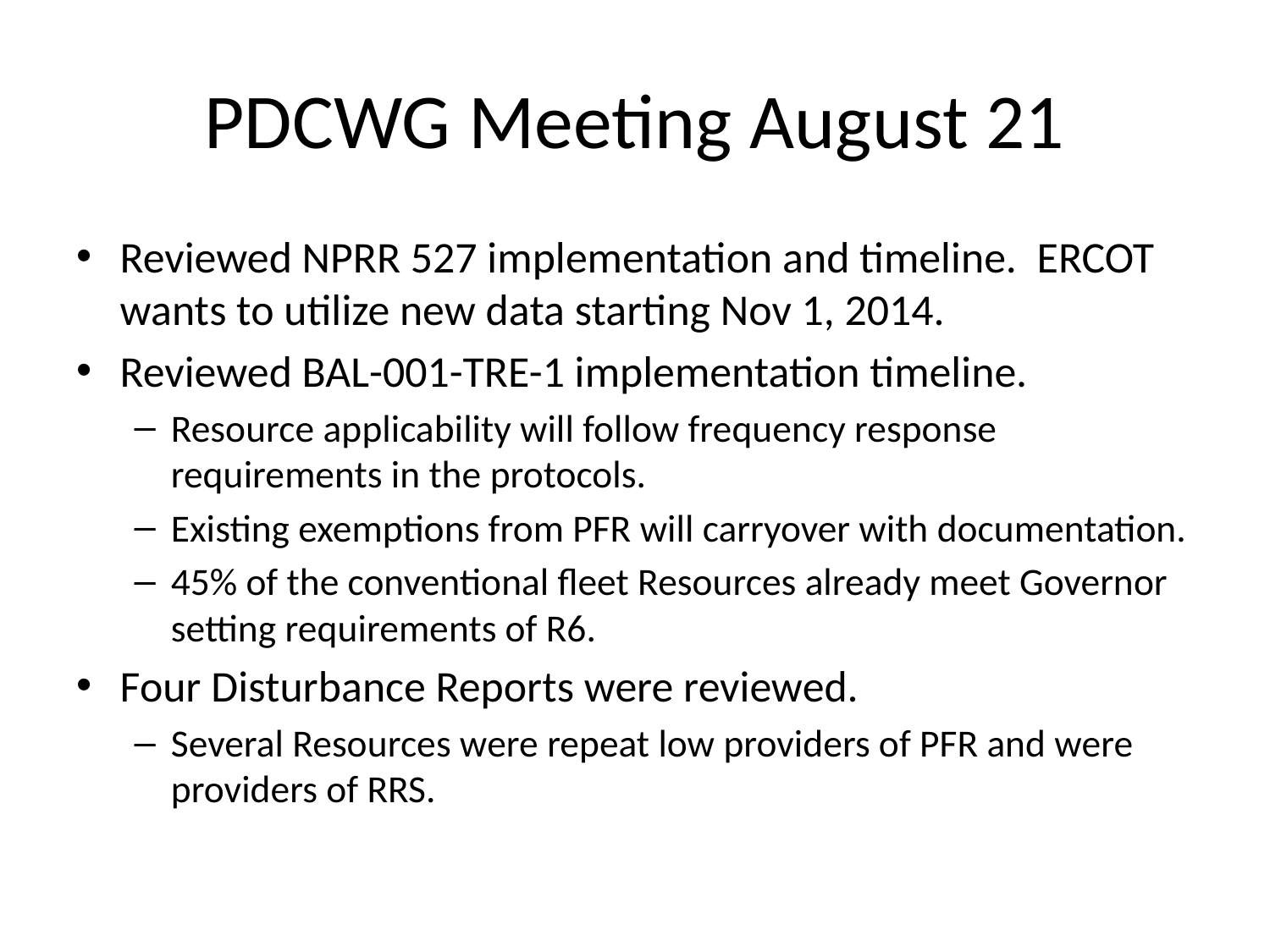

# PDCWG Meeting August 21
Reviewed NPRR 527 implementation and timeline.  ERCOT wants to utilize new data starting Nov 1, 2014.
Reviewed BAL-001-TRE-1 implementation timeline.
Resource applicability will follow frequency response requirements in the protocols.
Existing exemptions from PFR will carryover with documentation.
45% of the conventional fleet Resources already meet Governor setting requirements of R6.
Four Disturbance Reports were reviewed.
Several Resources were repeat low providers of PFR and were providers of RRS.